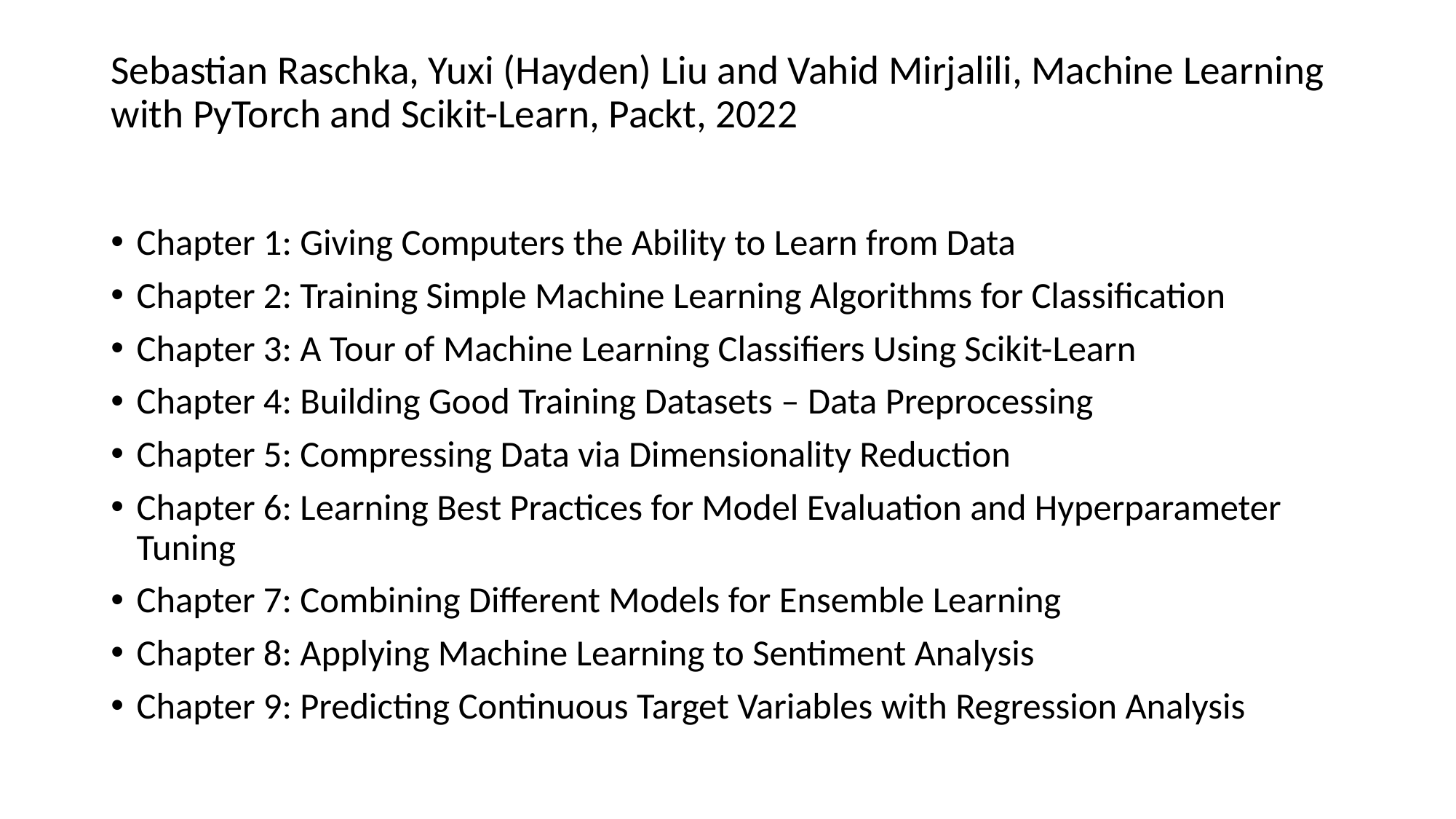

# Sebastian Raschka, Yuxi (Hayden) Liu and Vahid Mirjalili, Machine Learning with PyTorch and Scikit-Learn, Packt, 2022
Chapter 1: Giving Computers the Ability to Learn from Data
Chapter 2: Training Simple Machine Learning Algorithms for Classification
Chapter 3: A Tour of Machine Learning Classifiers Using Scikit-Learn
Chapter 4: Building Good Training Datasets – Data Preprocessing
Chapter 5: Compressing Data via Dimensionality Reduction
Chapter 6: Learning Best Practices for Model Evaluation and Hyperparameter Tuning
Chapter 7: Combining Different Models for Ensemble Learning
Chapter 8: Applying Machine Learning to Sentiment Analysis
Chapter 9: Predicting Continuous Target Variables with Regression Analysis